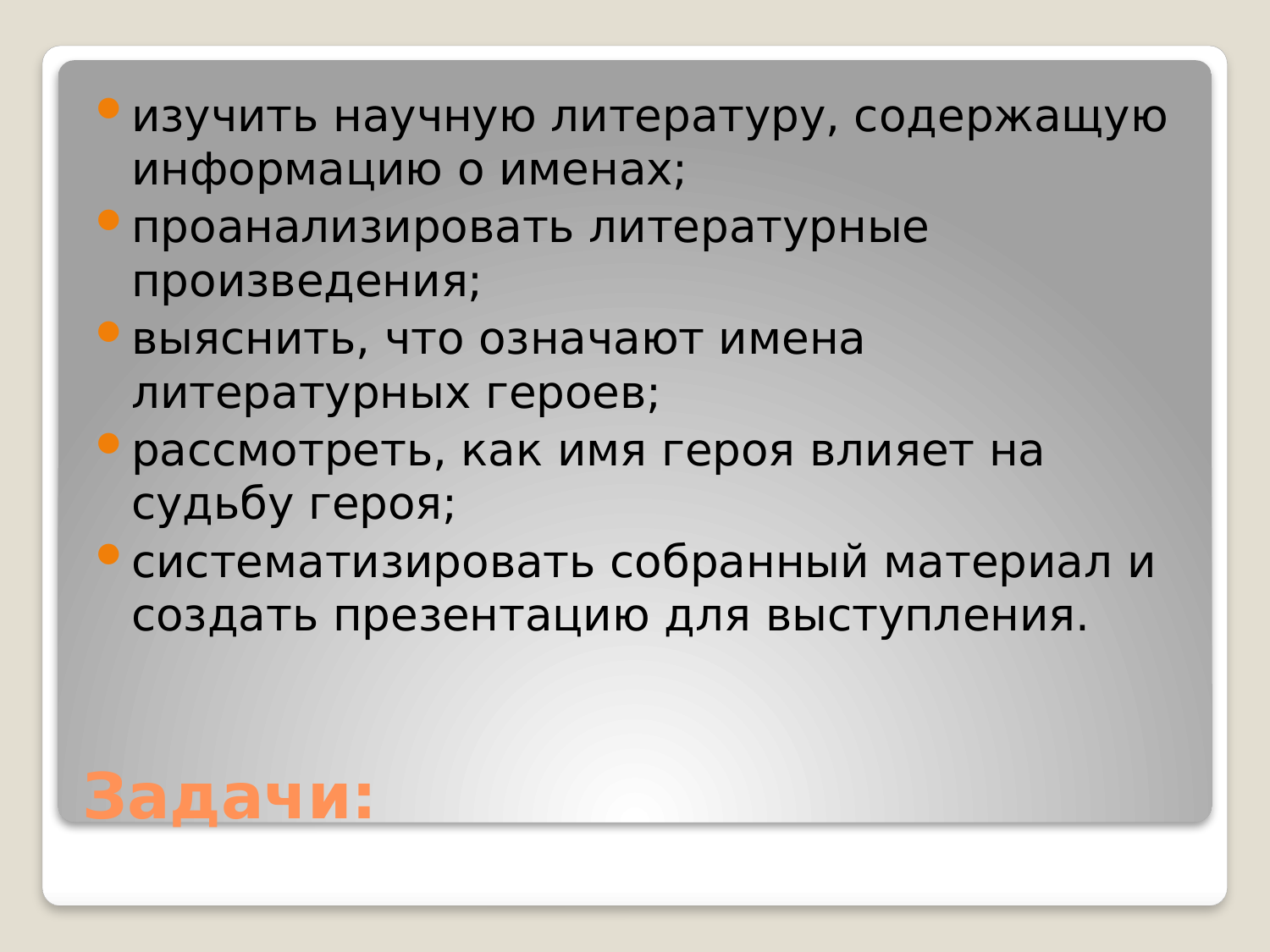

изучить научную литературу, содержащую информацию о именах;
проанализировать литературные произведения;
выяснить, что означают имена литературных героев;
рассмотреть, как имя героя влияет на судьбу героя;
систематизировать собранный материал и создать презентацию для выступления.
# Задачи: